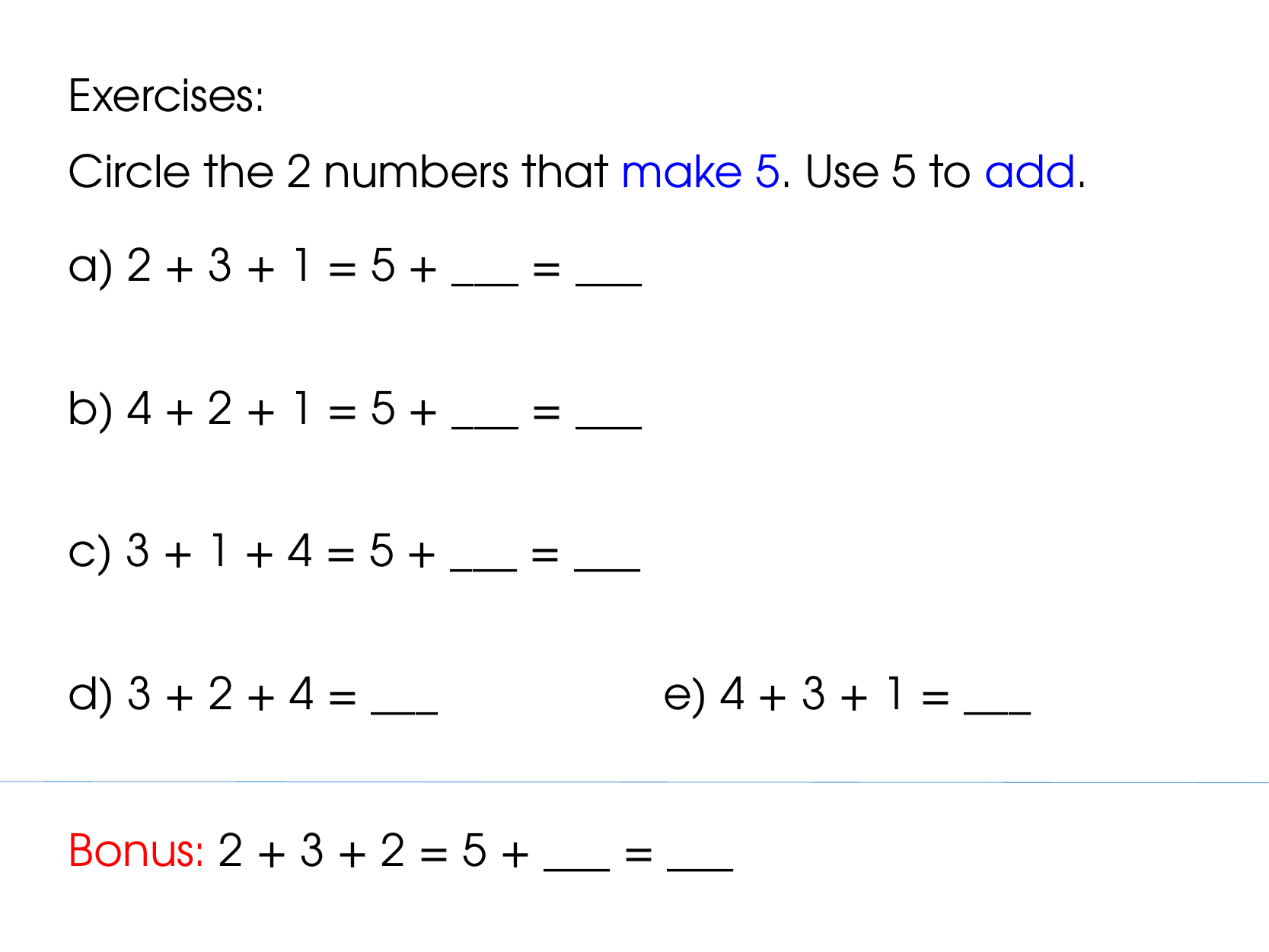

Exercises:
Circle the 2 numbers that make 5. Use 5 to add.
a) 2 + 3 + 1 = 5 + ___ = ___
b) 4 + 2 + 1 = 5 + ___ = ___
c) 3 + 1 + 4 = 5 + ___ = ___
d) 3 + 2 + 4 = ___
e) 4 + 3 + 1 = ___
Bonus: 2 + 3 + 2 = 5 + ___ = ___